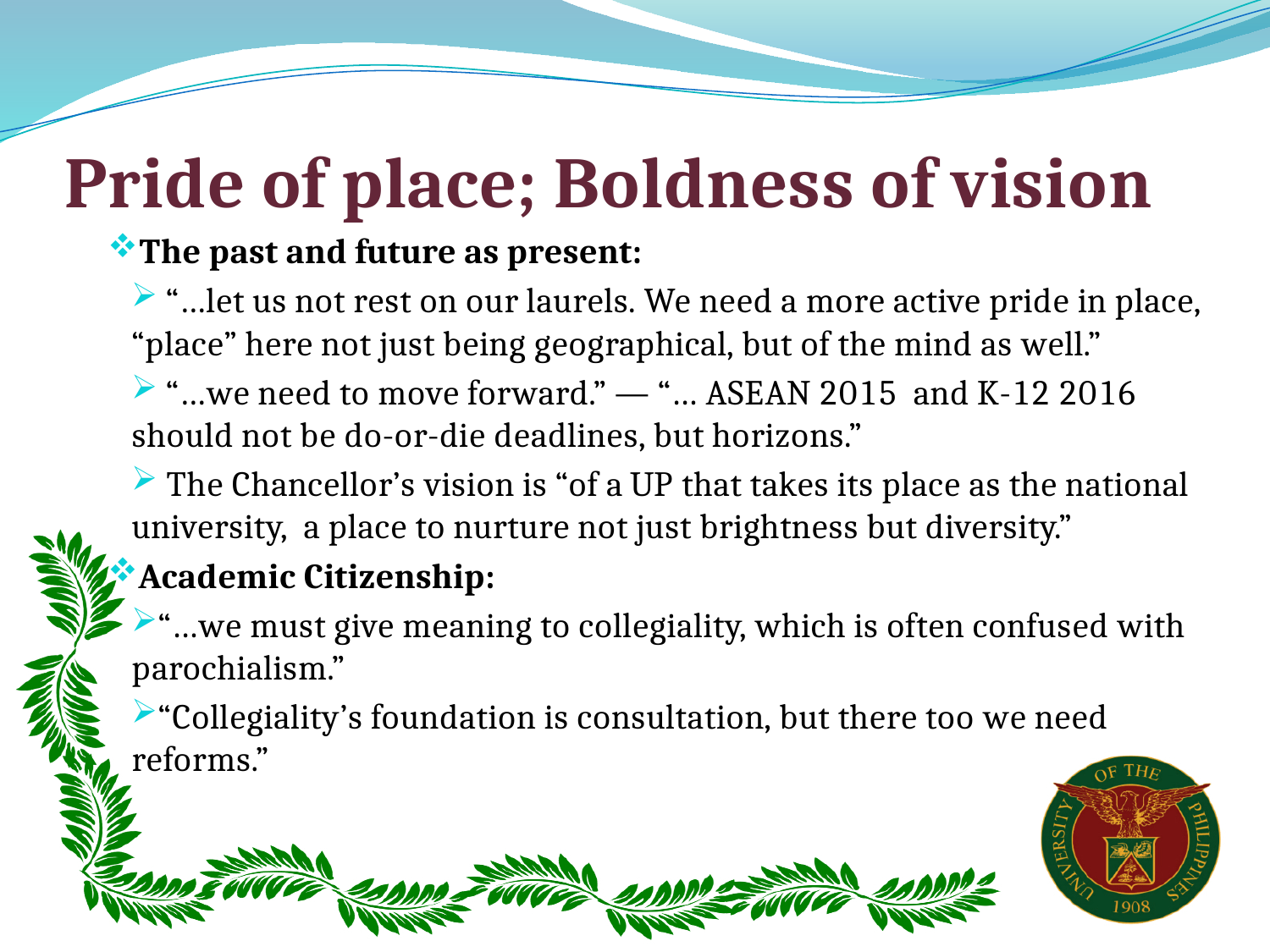

# Pride of place; Boldness of vision
The past and future as present:
 “…let us not rest on our laurels. We need a more active pride in place, “place” here not just being geographical, but of the mind as well.”
 “…we need to move forward.” — “… ASEAN 2015  and K-12 2016 should not be do-or-die deadlines, but horizons.”
 The Chancellor’s vision is “of a UP that takes its place as the national university,  a place to nurture not just brightness but diversity.”
Academic Citizenship:
“…we must give meaning to collegiality, which is often confused with parochialism.”
“Collegiality’s foundation is consultation, but there too we need reforms.”